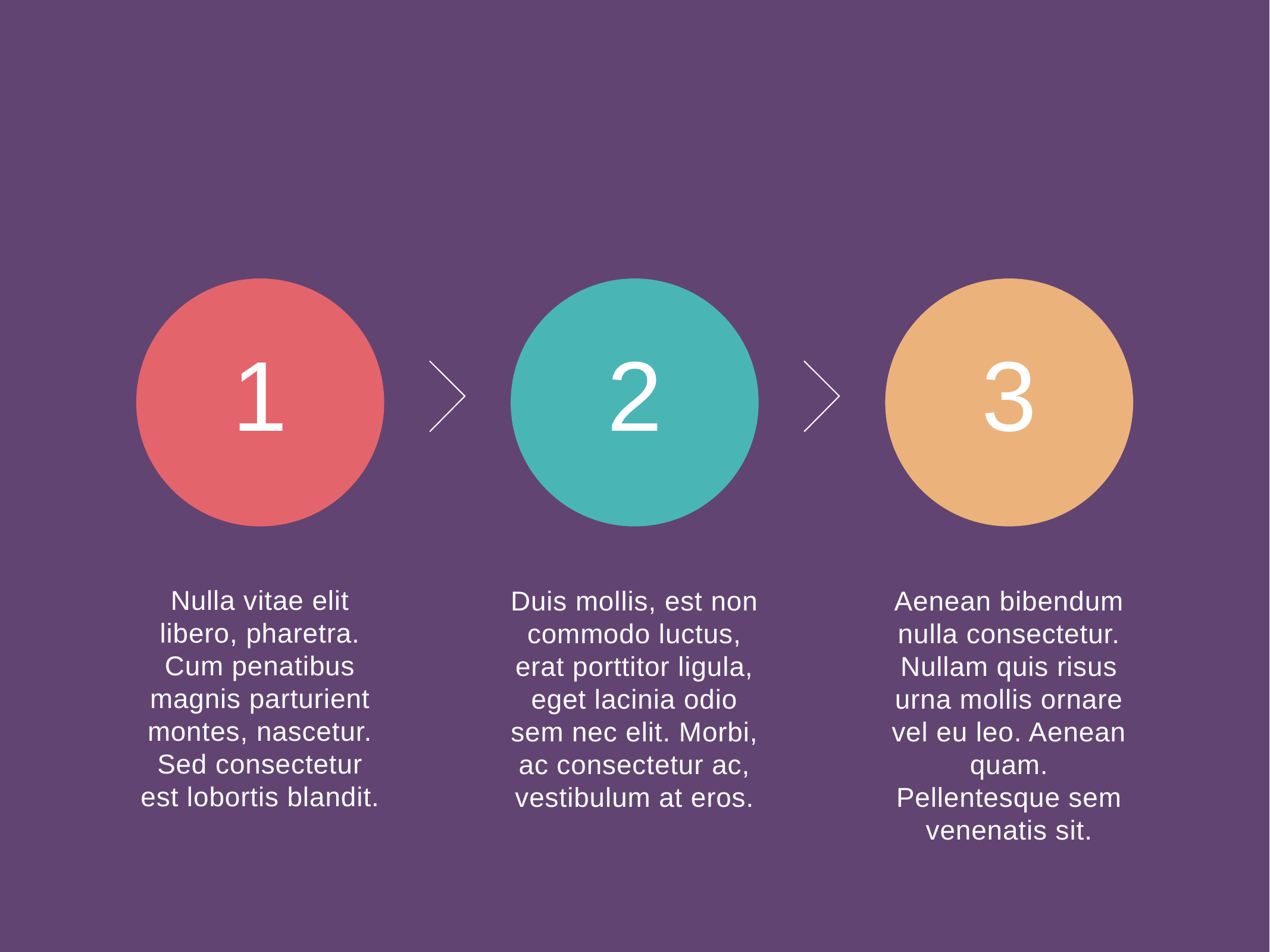

#
1
2
3
Nulla vitae elit libero, pharetra. Cum penatibus magnis parturient montes, nascetur. Sed consectetur est lobortis blandit.
Duis mollis, est non commodo luctus, erat porttitor ligula, eget lacinia odio sem nec elit. Morbi, ac consectetur ac, vestibulum at eros.
Aenean bibendum nulla consectetur. Nullam quis risus urna mollis ornare vel eu leo. Aenean quam. Pellentesque sem venenatis sit.